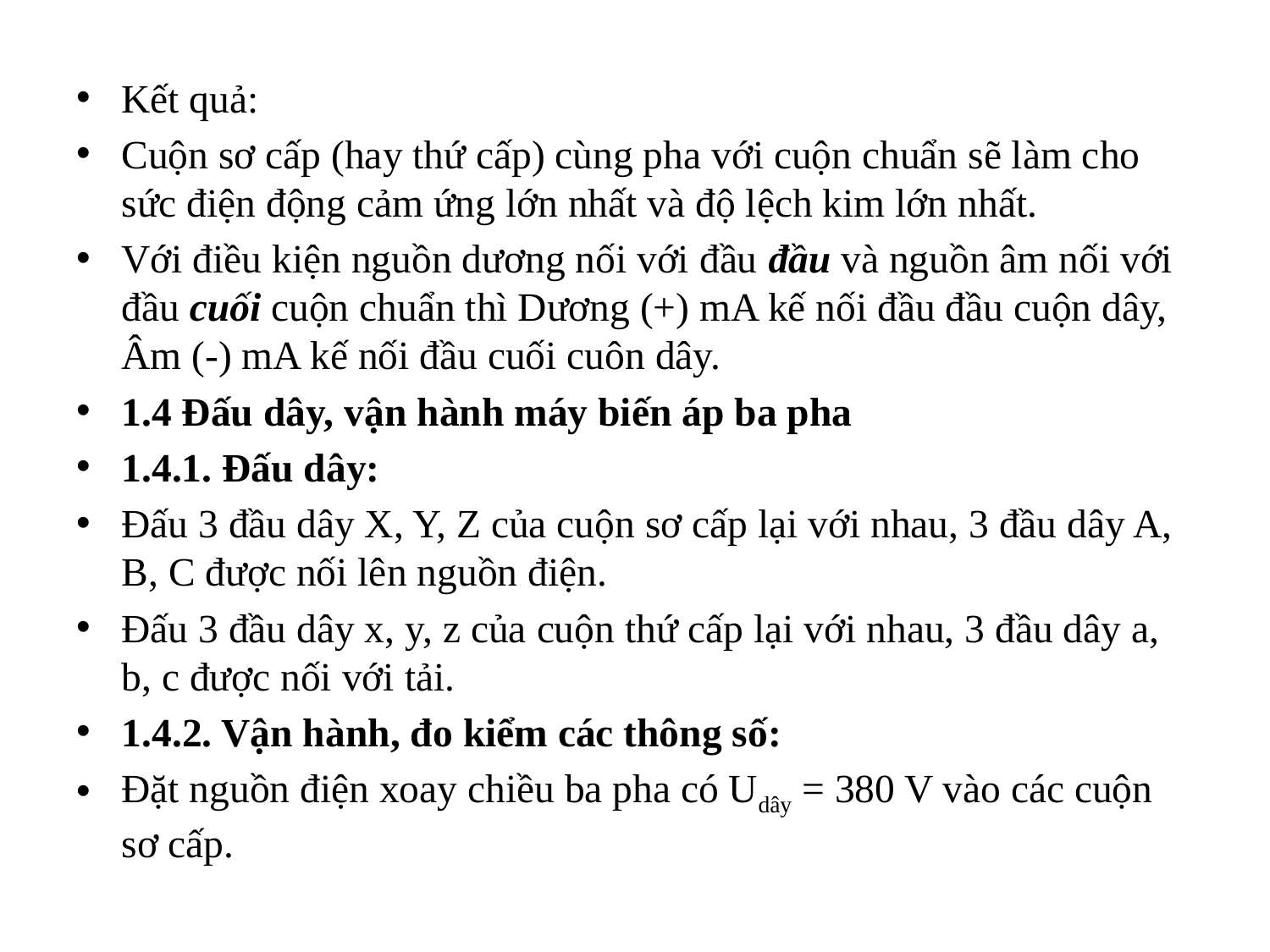

Kết quả:
Cuộn sơ cấp (hay thứ cấp) cùng pha với cuộn chuẩn sẽ làm cho sức điện động cảm ứng lớn nhất và độ lệch kim lớn nhất.
Với điều kiện nguồn dương nối với đầu đầu và nguồn âm nối với đầu cuối cuộn chuẩn thì Dương (+) mA kế nối đầu đầu cuộn dây, Âm (-) mA kế nối đầu cuối cuôn dây.
1.4 Đấu dây, vận hành máy biến áp ba pha
1.4.1. Đấu dây:
Đấu 3 đầu dây X, Y, Z của cuộn sơ cấp lại với nhau, 3 đầu dây A, B, C được nối lên nguồn điện.
Đấu 3 đầu dây x, y, z của cuộn thứ cấp lại với nhau, 3 đầu dây a, b, c được nối với tải.
1.4.2. Vận hành, đo kiểm các thông số:
Đặt nguồn điện xoay chiều ba pha có Udây = 380 V vào các cuộn sơ cấp.